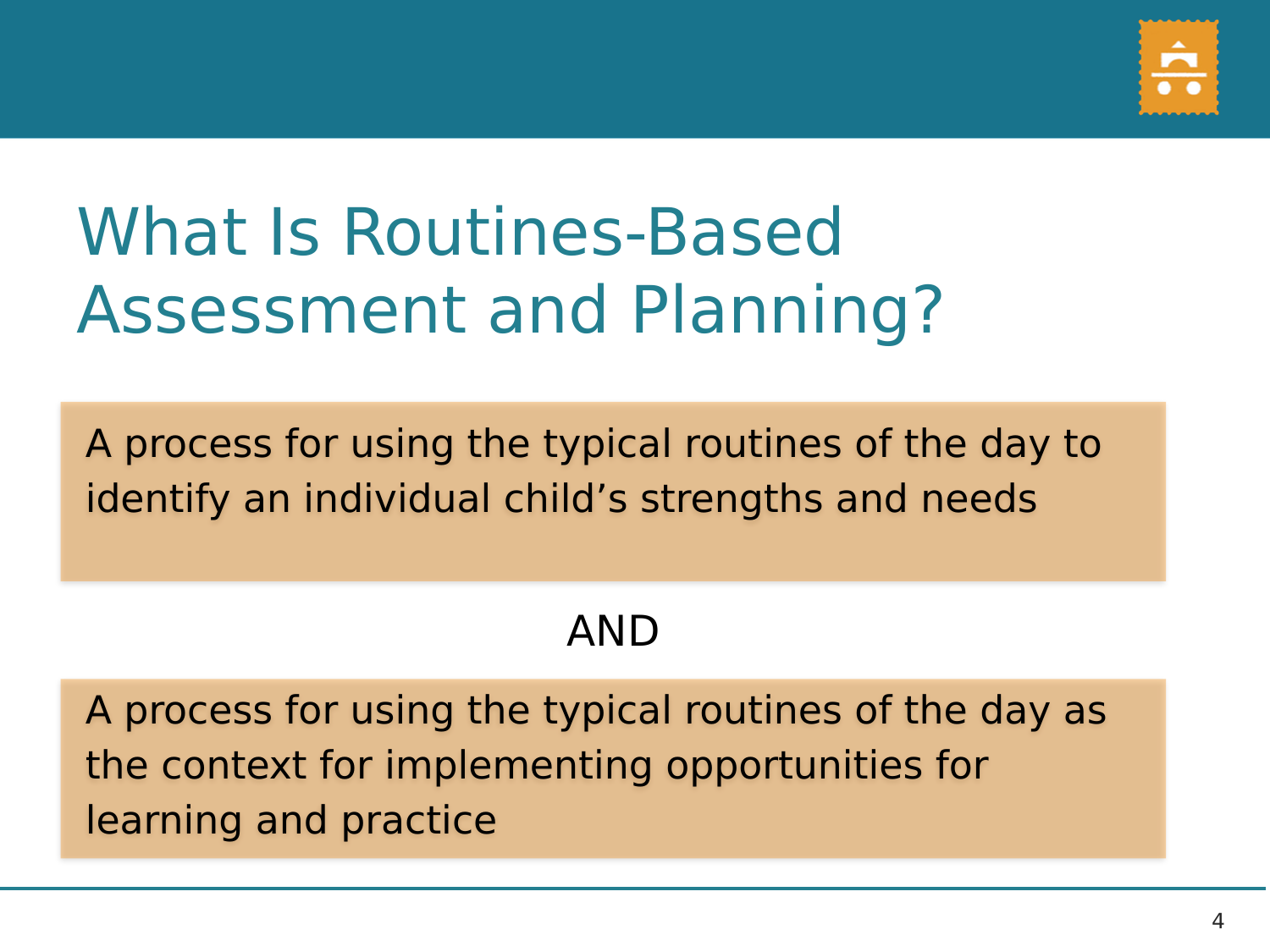

What Is Routines-Based Assessment and Planning?

 A process for using the typical routines of the day to
 identify an individual child’s strengths and needs

AND

 A process for using the typical routines of the day as
 the context for implementing opportunities for
 learning and practice

4